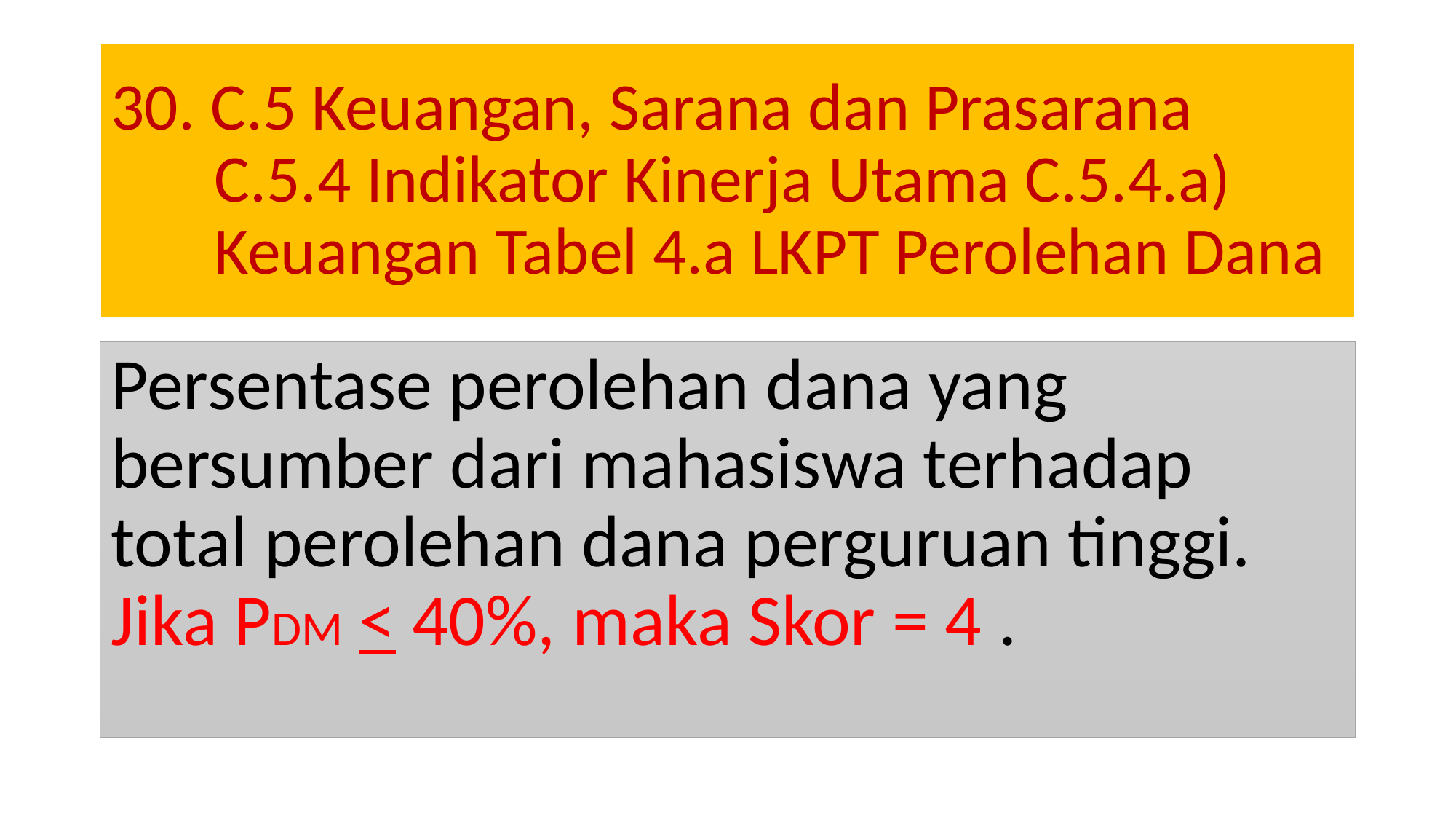

# 30. C.5 Keuangan, Sarana dan Prasarana C.5.4 Indikator Kinerja Utama C.5.4.a) Keuangan Tabel 4.a LKPT Perolehan Dana
Persentase perolehan dana yang bersumber dari mahasiswa terhadap total perolehan dana perguruan tinggi. Jika PDM < 40%, maka Skor = 4 .